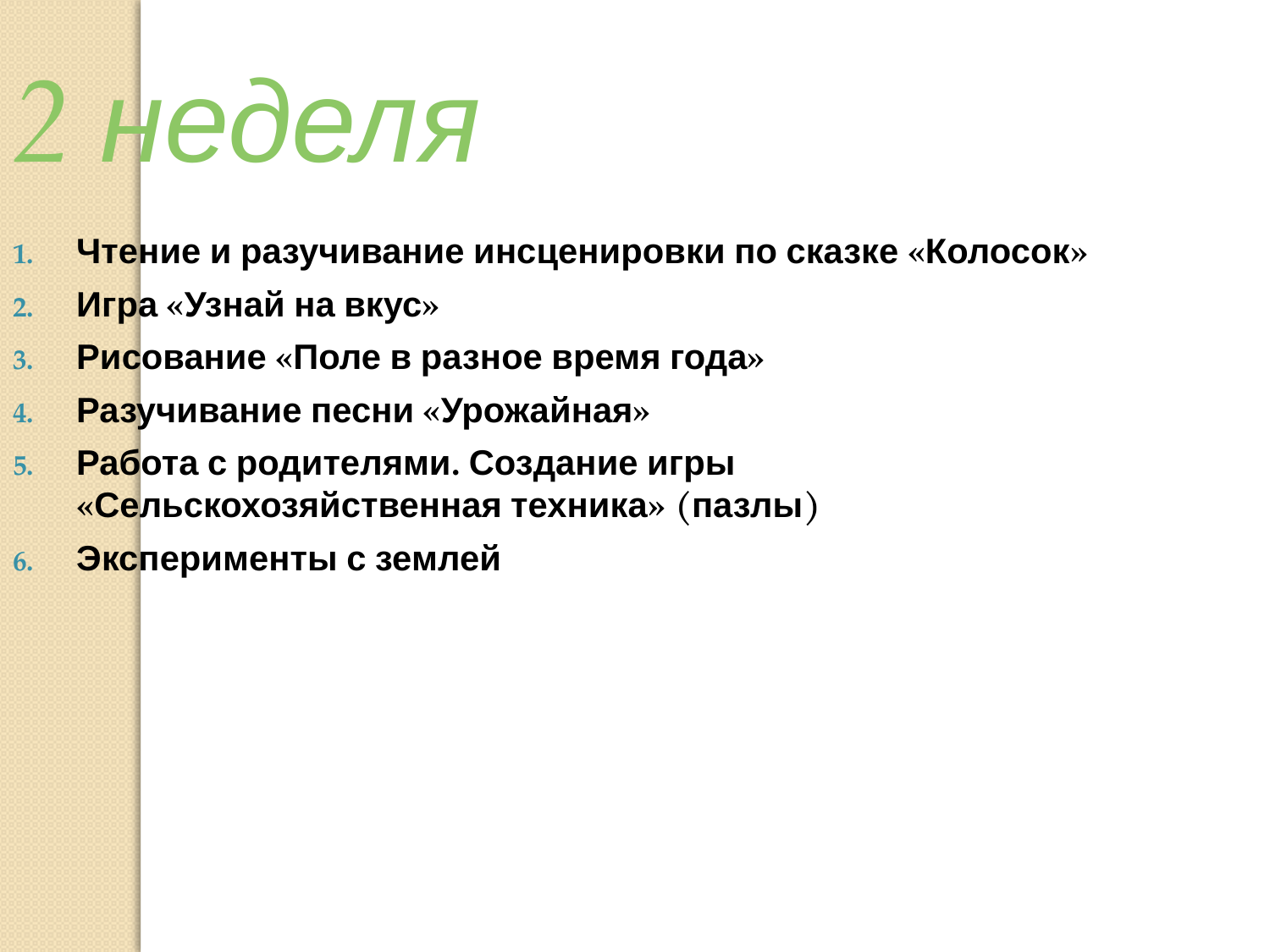

2 неделя
Чтение и разучивание инсценировки по сказке «Колосок»
Игра «Узнай на вкус»
Рисование «Поле в разное время года»
Разучивание песни «Урожайная»
Работа с родителями. Создание игры «Сельскохозяйственная техника» (пазлы)
Эксперименты с землей